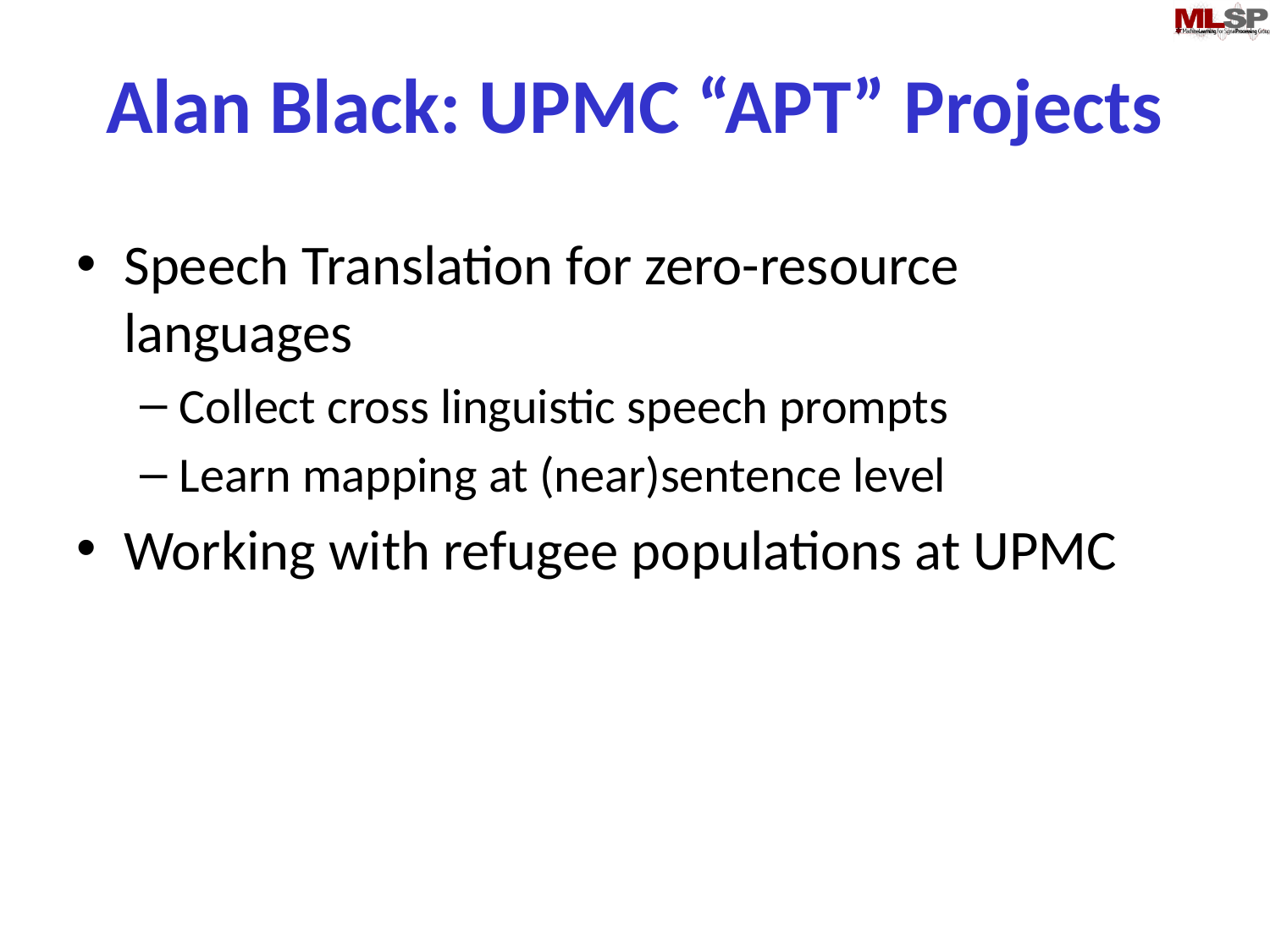

# Alan Black: UPMC “APT” Projects
Speech Translation for zero-resource languages
Collect cross linguistic speech prompts
Learn mapping at (near)sentence level
Working with refugee populations at UPMC